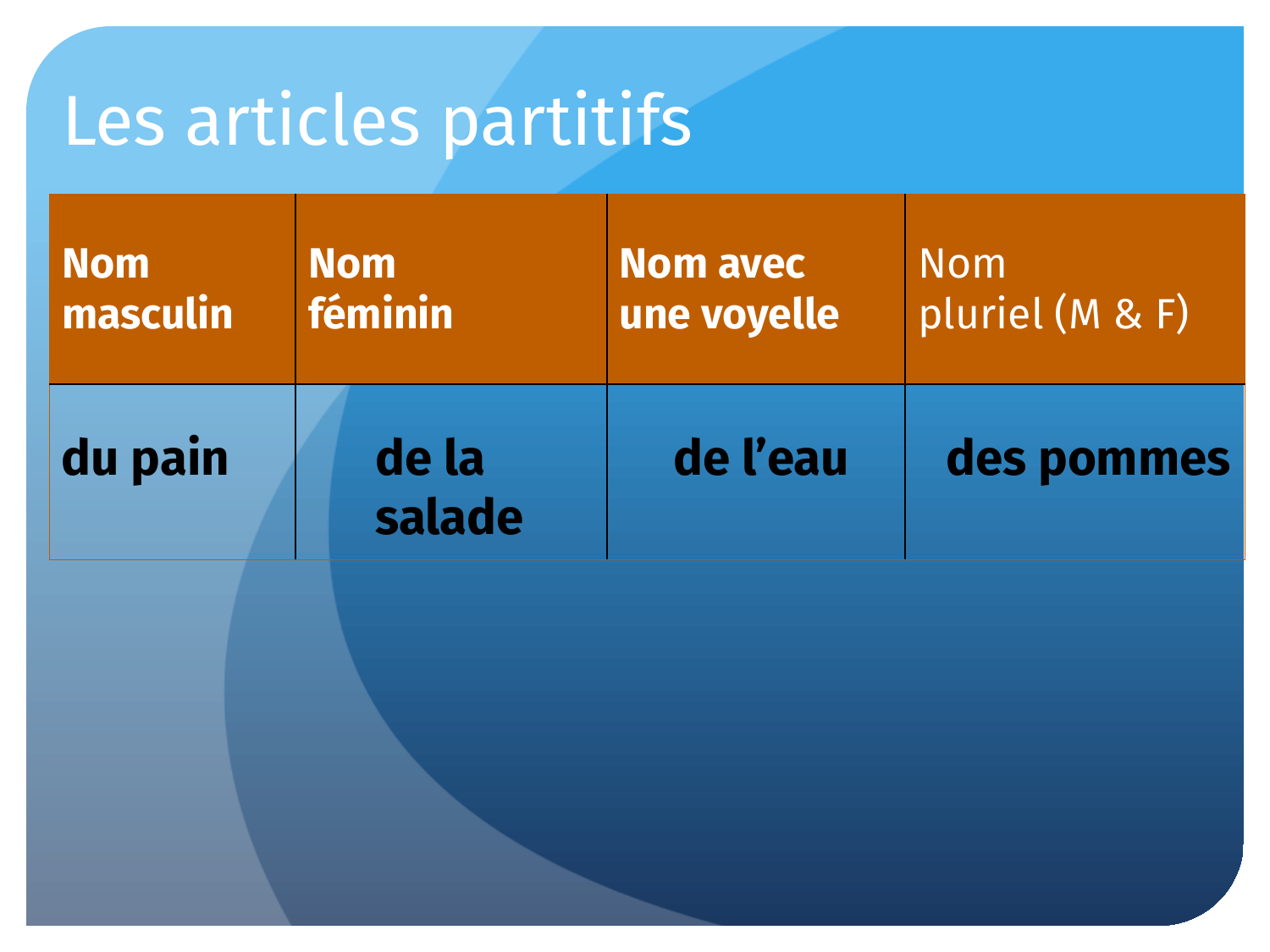

# Les articles partitifs
| Nom masculin | Nom féminin | Nom avec une voyelle | Nom pluriel (M & F) |
| --- | --- | --- | --- |
|  |  |  |  |
du pain
de la salade
de l’eau
des pommes